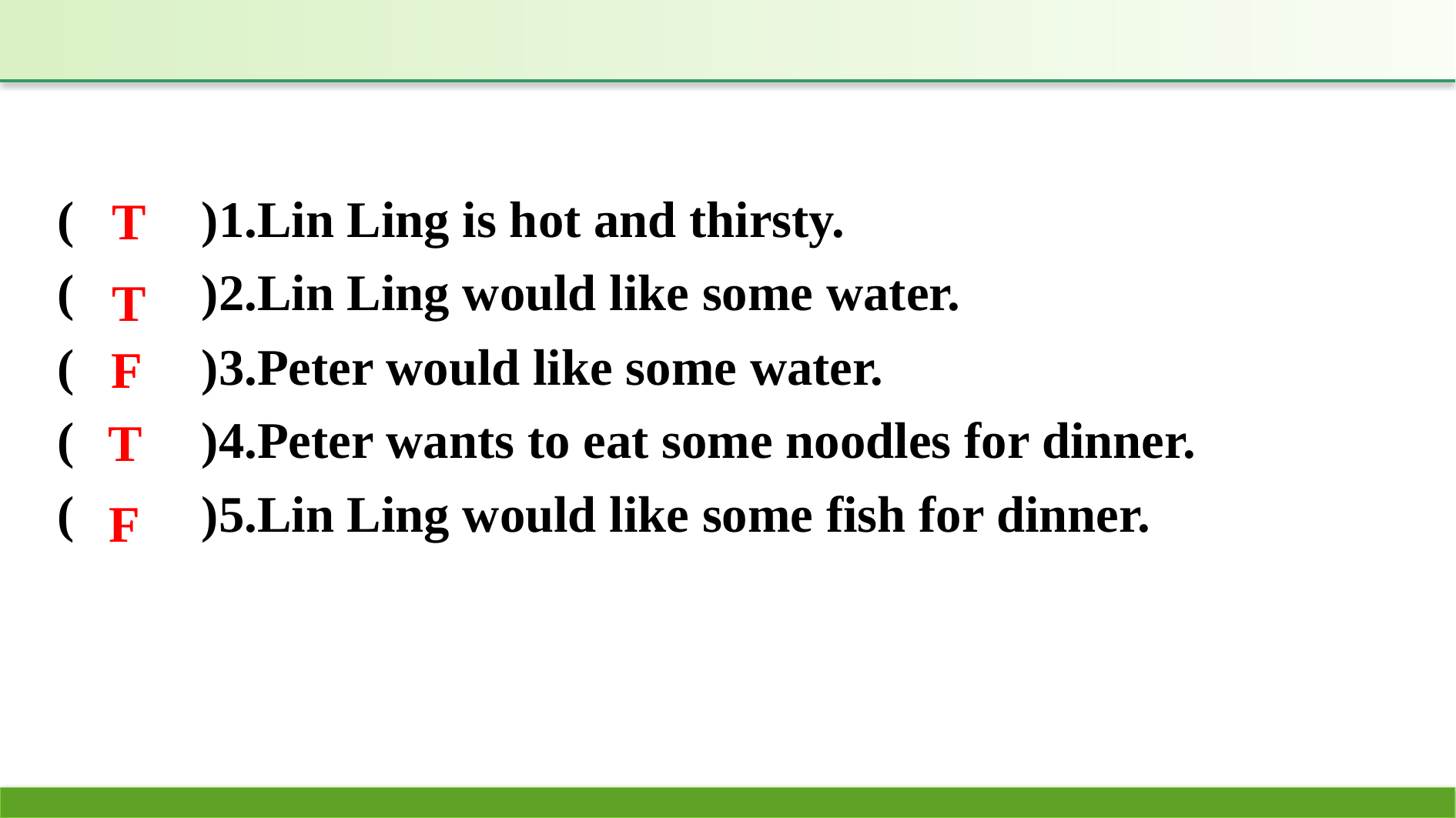

(　　)1.Lin Ling is hot and thirsty.
(　　)2.Lin Ling would like some water.
(　　)3.Peter would like some water.
(　　)4.Peter wants to eat some noodles for dinner.
(　　)5.Lin Ling would like some fish for dinner.
T
T
F
T
F